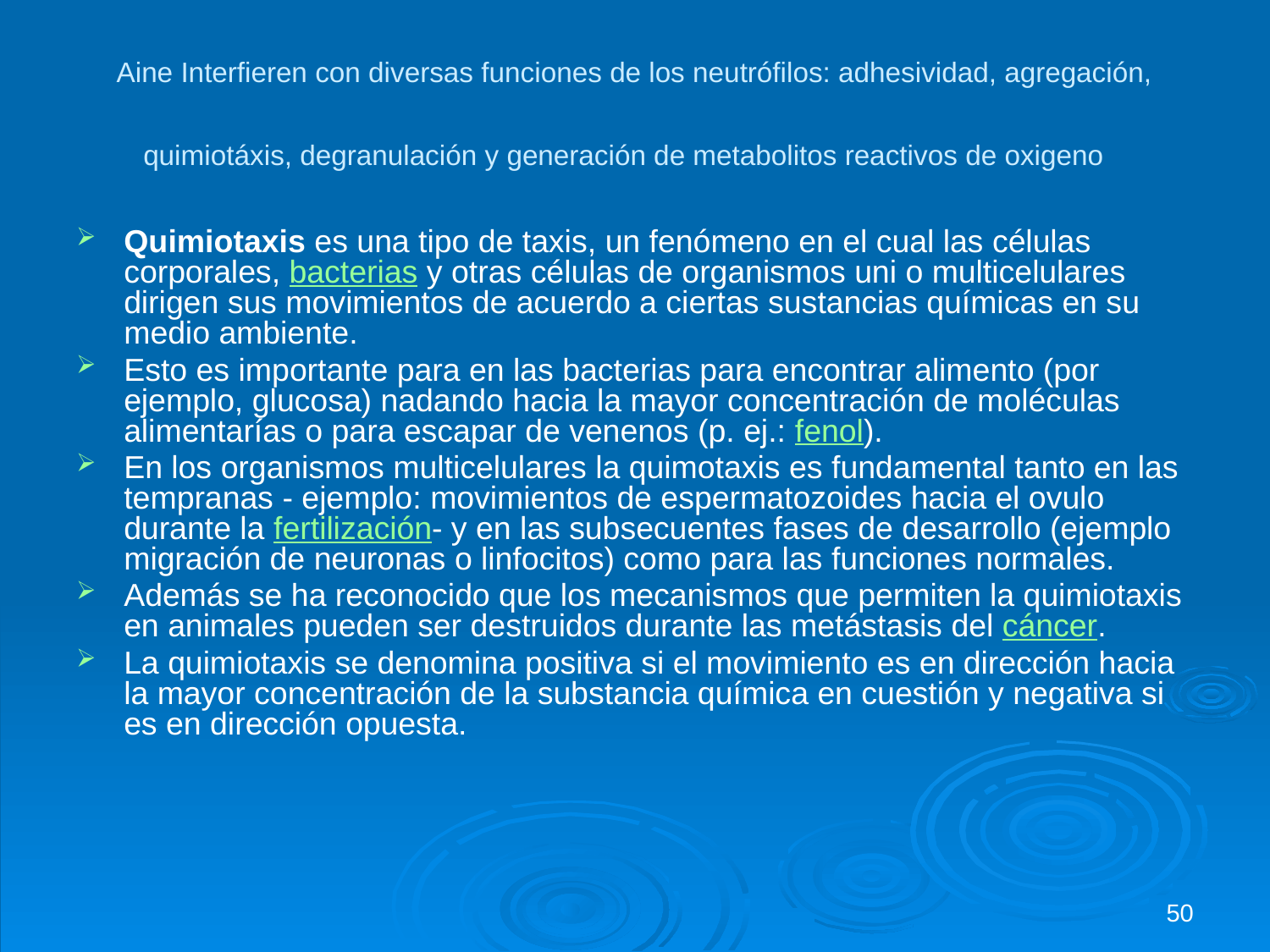

# Aine Interfieren con diversas funciones de los neutrófilos: adhesividad, agregación, quimiotáxis, degranulación y generación de metabolitos reactivos de oxigeno
Quimiotaxis es una tipo de taxis, un fenómeno en el cual las células corporales, bacterias y otras células de organismos uni o multicelulares dirigen sus movimientos de acuerdo a ciertas sustancias químicas en su medio ambiente.
Esto es importante para en las bacterias para encontrar alimento (por ejemplo, glucosa) nadando hacia la mayor concentración de moléculas alimentarías o para escapar de venenos (p. ej.: fenol).
En los organismos multicelulares la quimotaxis es fundamental tanto en las tempranas - ejemplo: movimientos de espermatozoides hacia el ovulo durante la fertilización- y en las subsecuentes fases de desarrollo (ejemplo migración de neuronas o linfocitos) como para las funciones normales.
Además se ha reconocido que los mecanismos que permiten la quimiotaxis en animales pueden ser destruidos durante las metástasis del cáncer.
La quimiotaxis se denomina positiva si el movimiento es en dirección hacia la mayor concentración de la substancia química en cuestión y negativa si es en dirección opuesta.
50